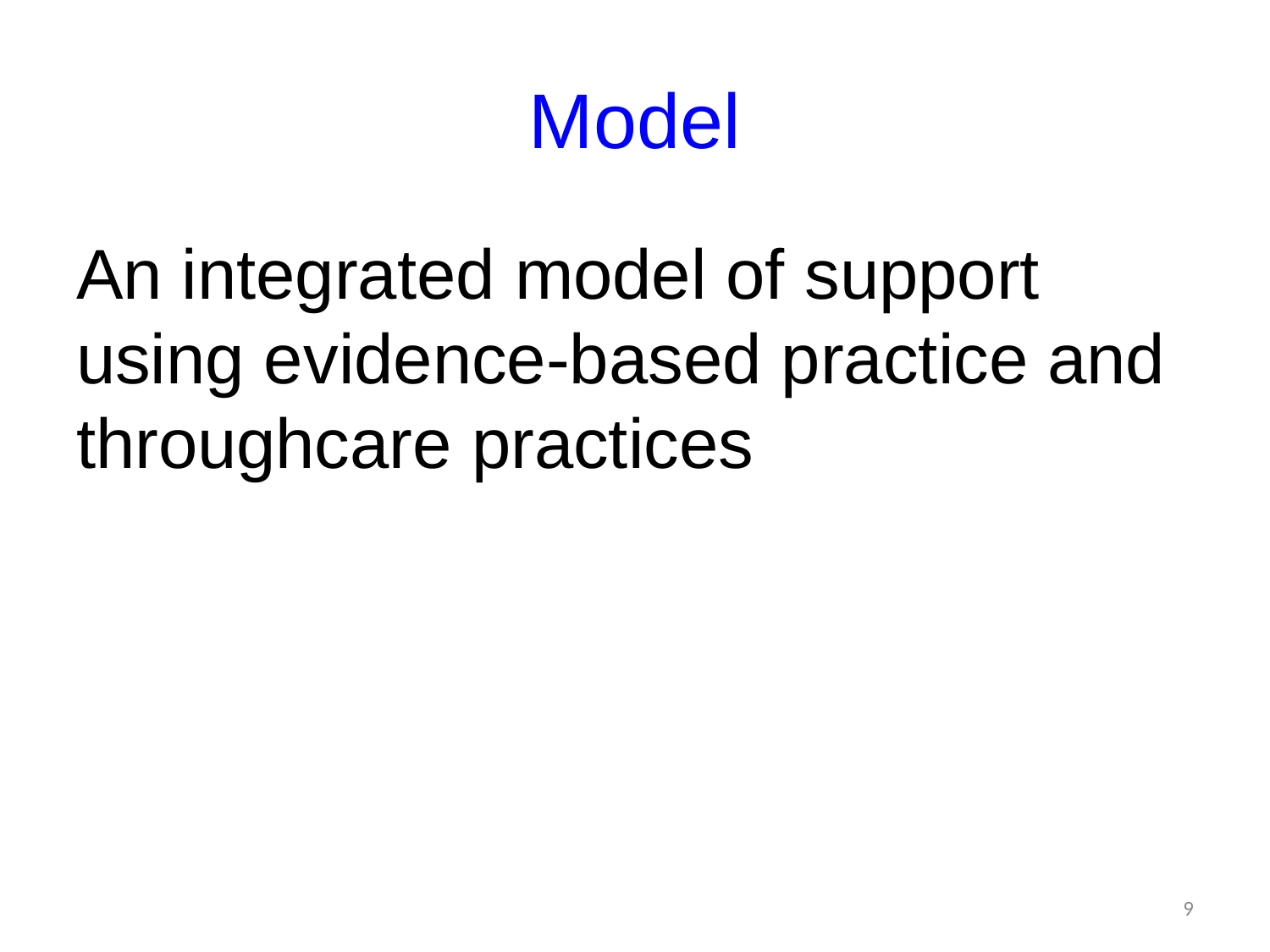

# Model
An integrated model of support using evidence-based practice and  throughcare practices
9